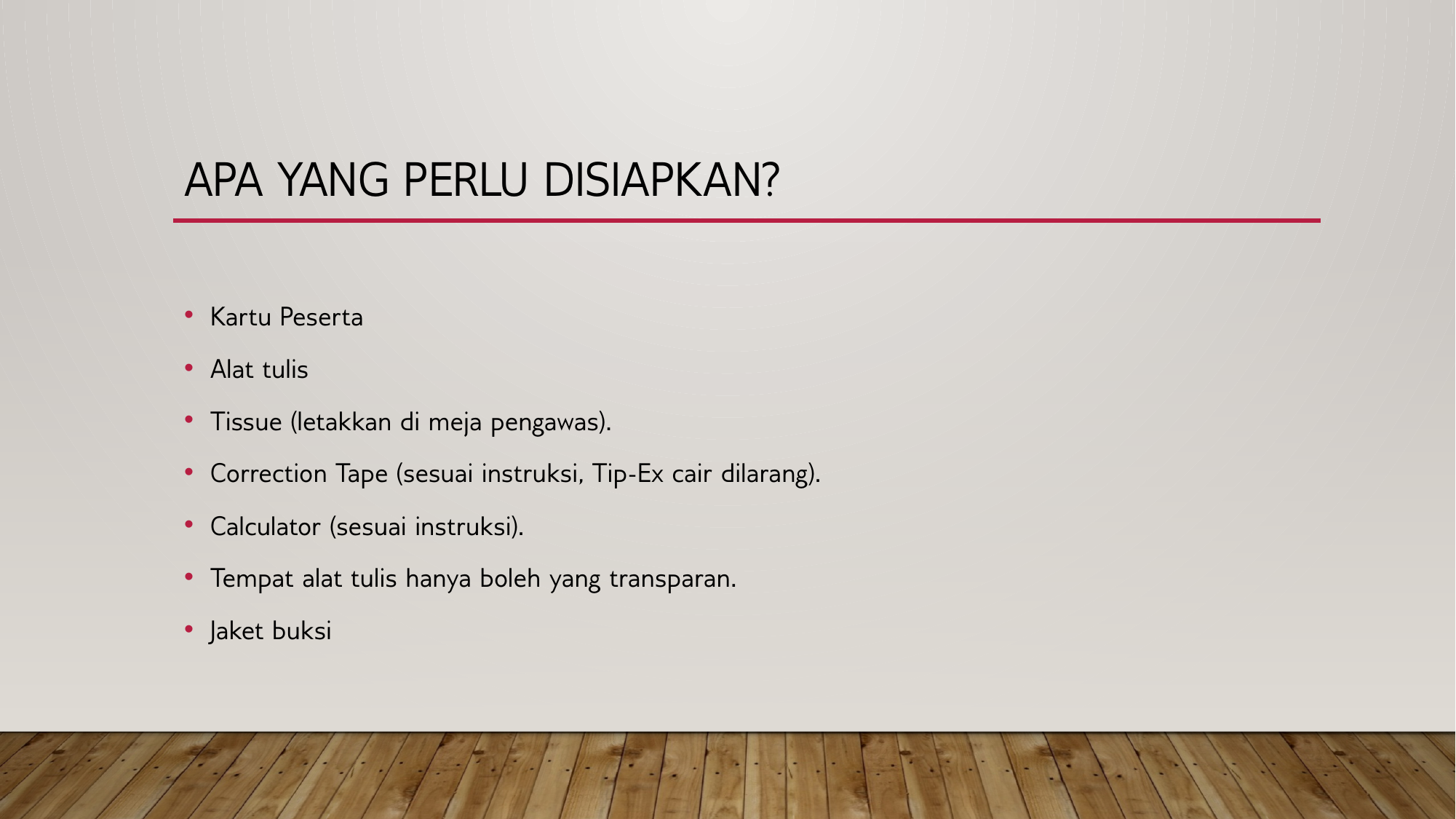

# APA YANG PERLU DISIAPKAN?

Kartu Peserta
Alat tulis
Tissue (letakkan di meja pengawas).
Correction Tape (sesuai instruksi, Tip-Ex cair dilarang).
Calculator (sesuai instruksi).
Tempat alat tulis hanya boleh yang transparan.
Jaket buksi